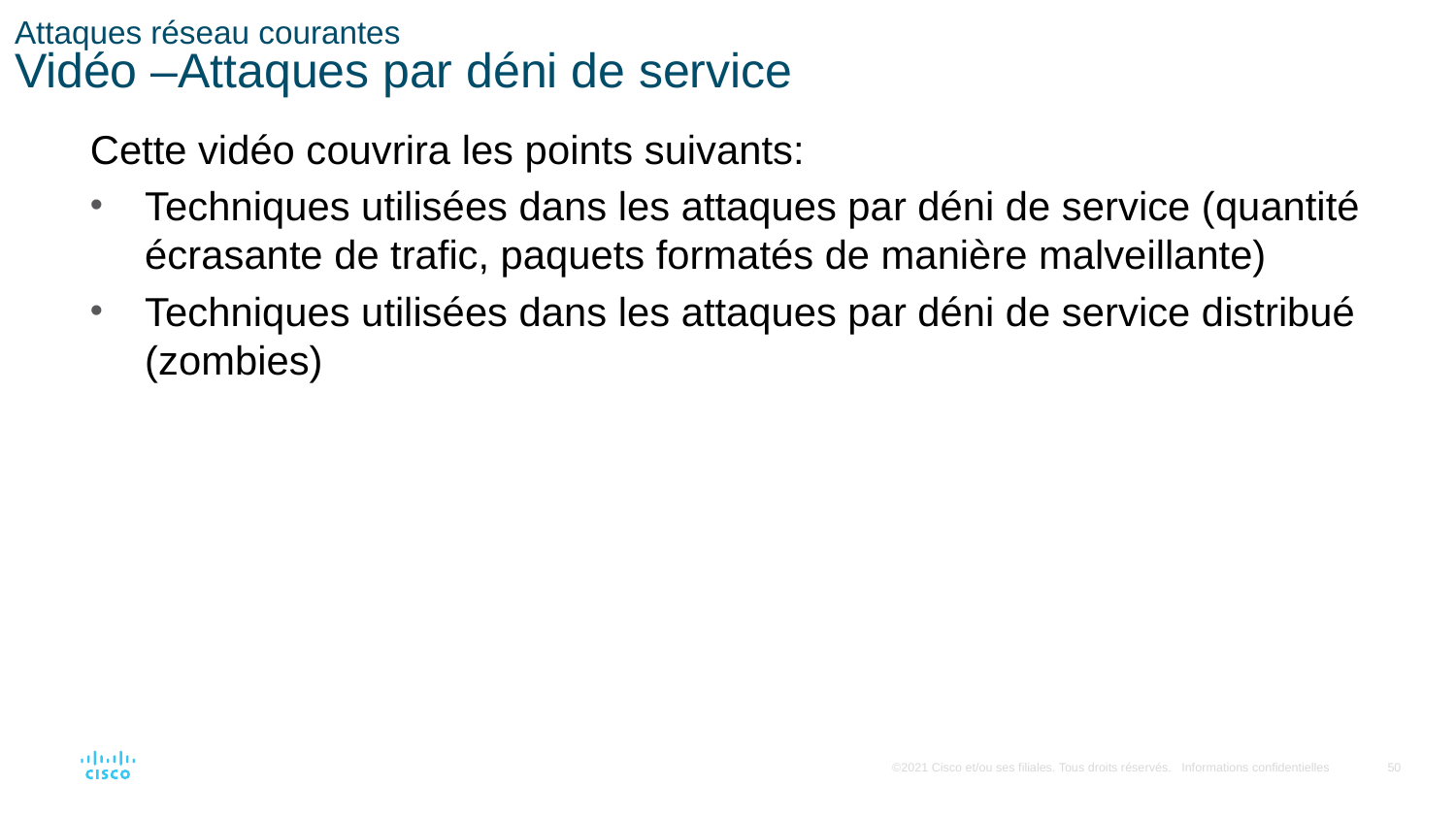

# Attaques réseau courantes Vidéo –Attaques par déni de service
Cette vidéo couvrira les points suivants:
Techniques utilisées dans les attaques par déni de service (quantité écrasante de trafic, paquets formatés de manière malveillante)
Techniques utilisées dans les attaques par déni de service distribué (zombies)